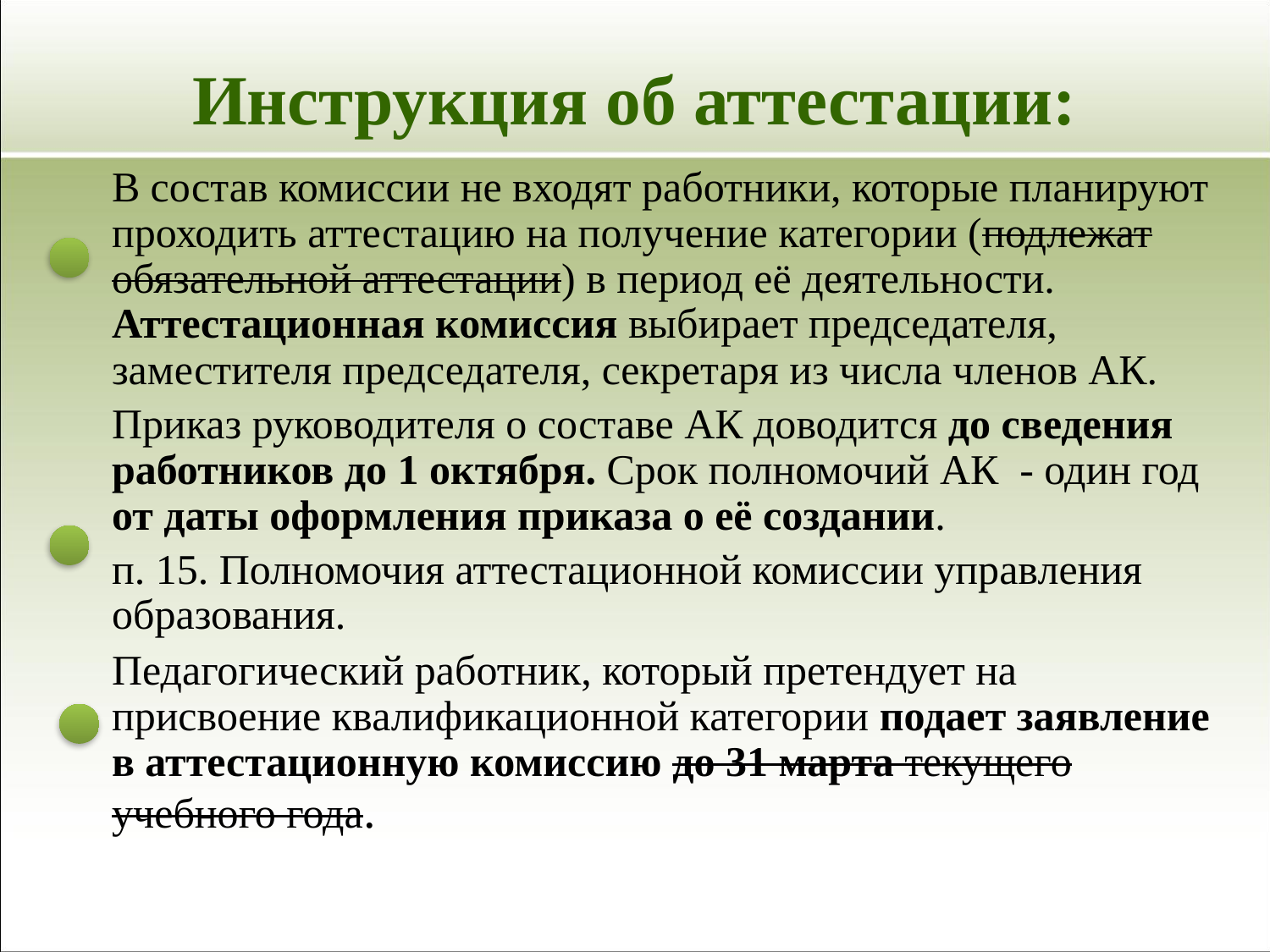

# Инструкция об аттестации:
В состав комиссии не входят работники, которые планируют проходить аттестацию на получение категории (подлежат обязательной аттестации) в период её деятельности. Аттестационная комиссия выбирает председателя, заместителя председателя, секретаря из числа членов АК.
Приказ руководителя о составе АК доводится до сведения работников до 1 октября. Срок полномочий АК  - один год от даты оформления приказа о её создании.
п. 15. Полномочия аттестационной комиссии управления образования.
Педагогический работник, который претендует на присвоение квалификационной категории подает заявление в аттестационную комиссию до 31 марта текущего учебного года.